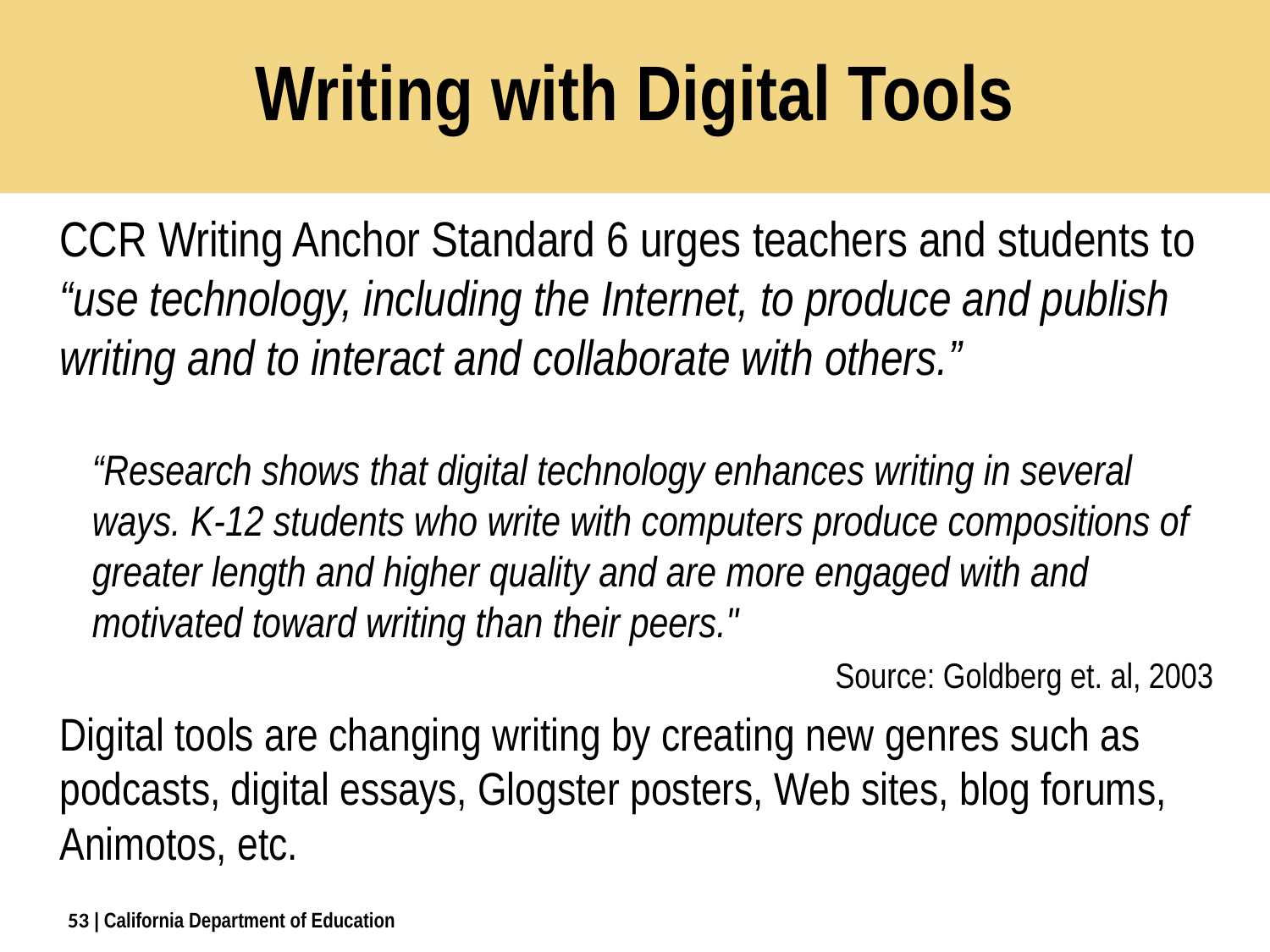

# Writing with Digital Tools
CCR Writing Anchor Standard 6 urges teachers and students to “use technology, including the Internet, to produce and publish writing and to interact and collaborate with others.”

“Research shows that digital technology enhances writing in several ways. K-12 students who write with computers produce compositions of greater length and higher quality and are more engaged with and motivated toward writing than their peers."
Source: Goldberg et. al, 2003
Digital tools are changing writing by creating new genres such as podcasts, digital essays, Glogster posters, Web sites, blog forums, Animotos, etc.
53
| California Department of Education